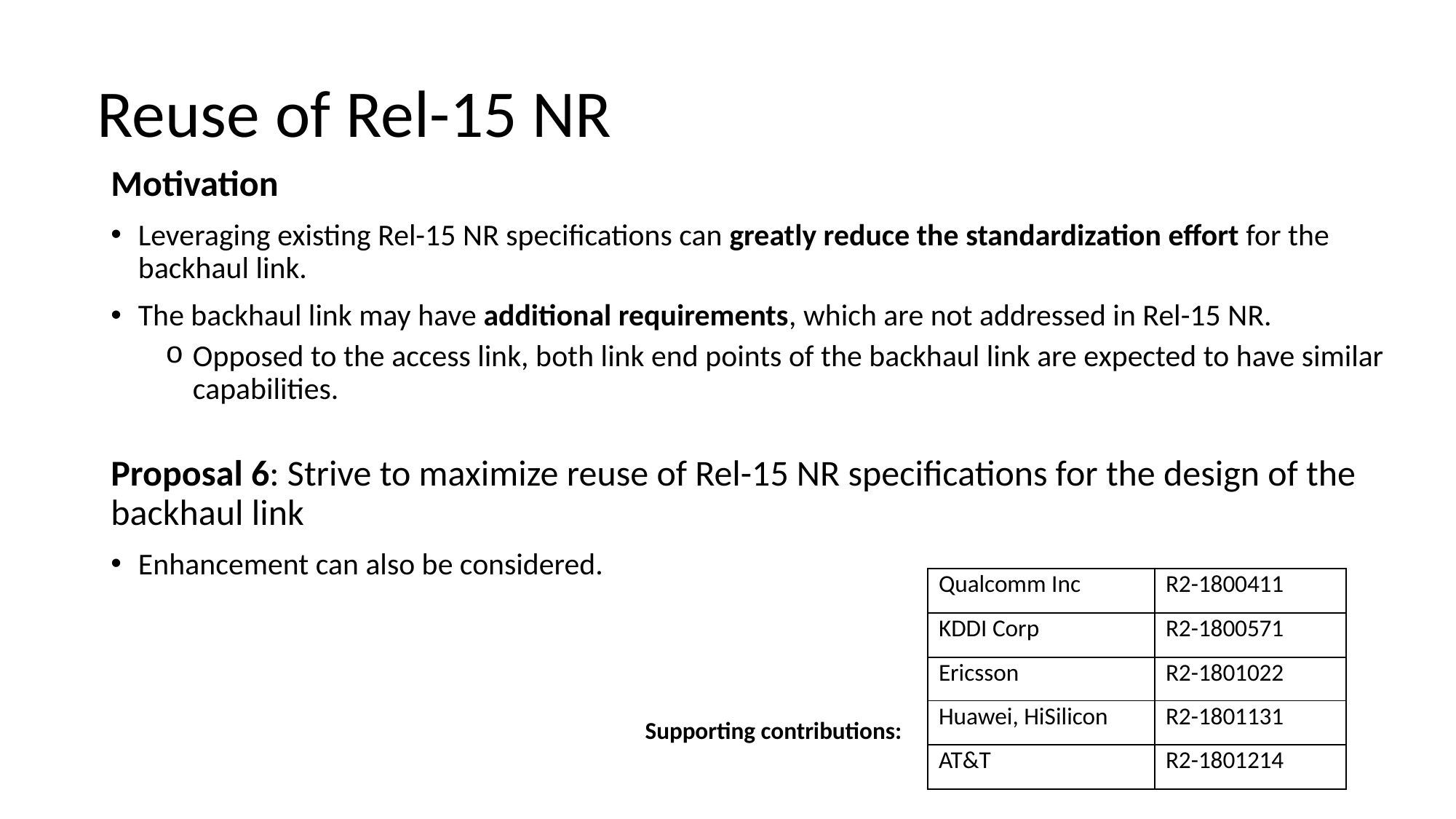

# Reuse of Rel-15 NR
Motivation
Leveraging existing Rel-15 NR specifications can greatly reduce the standardization effort for the backhaul link.
The backhaul link may have additional requirements, which are not addressed in Rel-15 NR.
Opposed to the access link, both link end points of the backhaul link are expected to have similar capabilities.

Proposal 6: Strive to maximize reuse of Rel-15 NR specifications for the design of the backhaul link
Enhancement can also be considered.

| Qualcomm Inc | R2-1800411 |
| --- | --- |
| KDDI Corp | R2-1800571 |
| Ericsson | R2-1801022 |
| Huawei, HiSilicon | R2-1801131 |
| AT&T | R2-1801214 |
Supporting contributions: